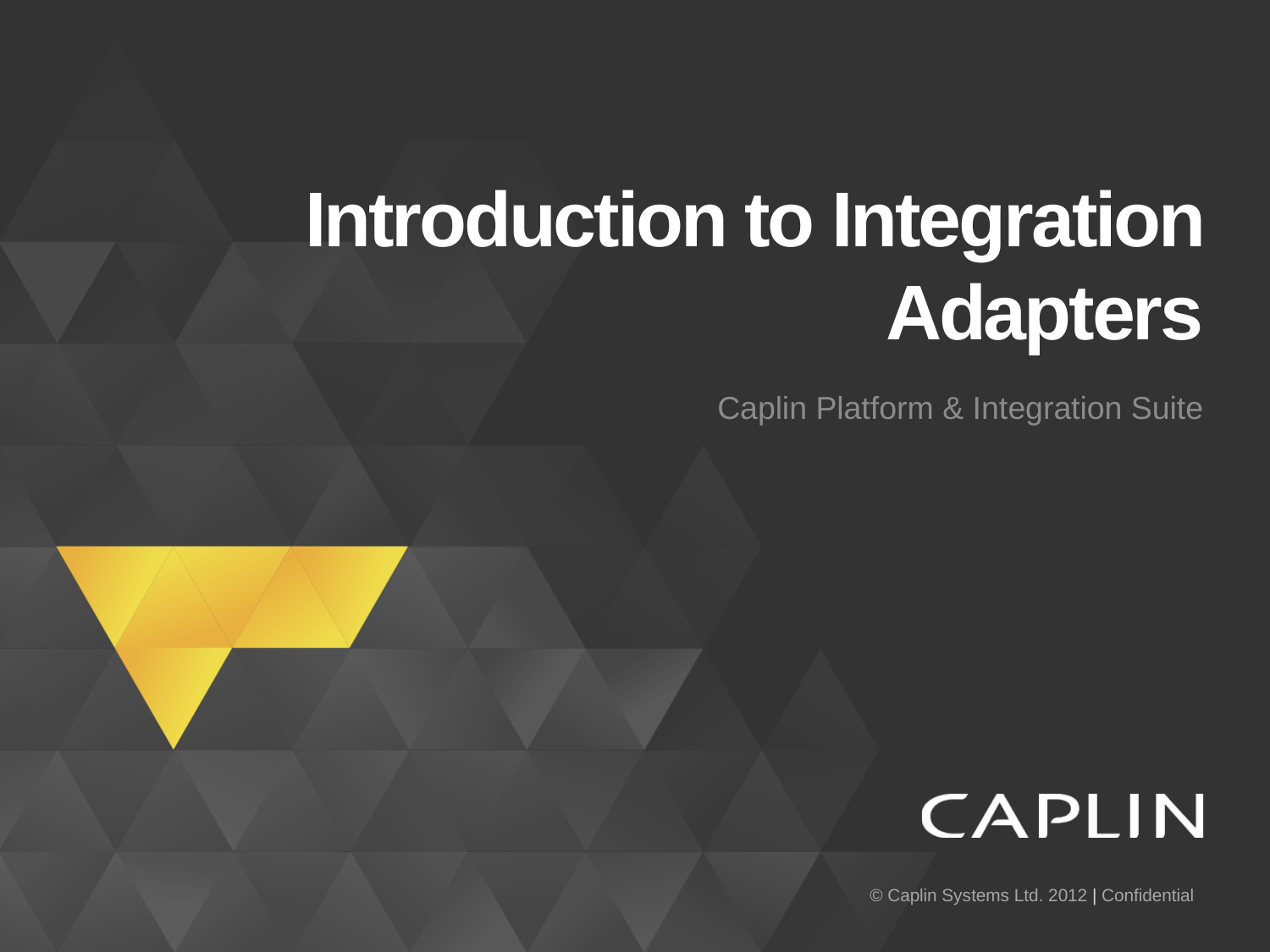

# Introduction to Integration Adapters
Caplin Platform & Integration Suite